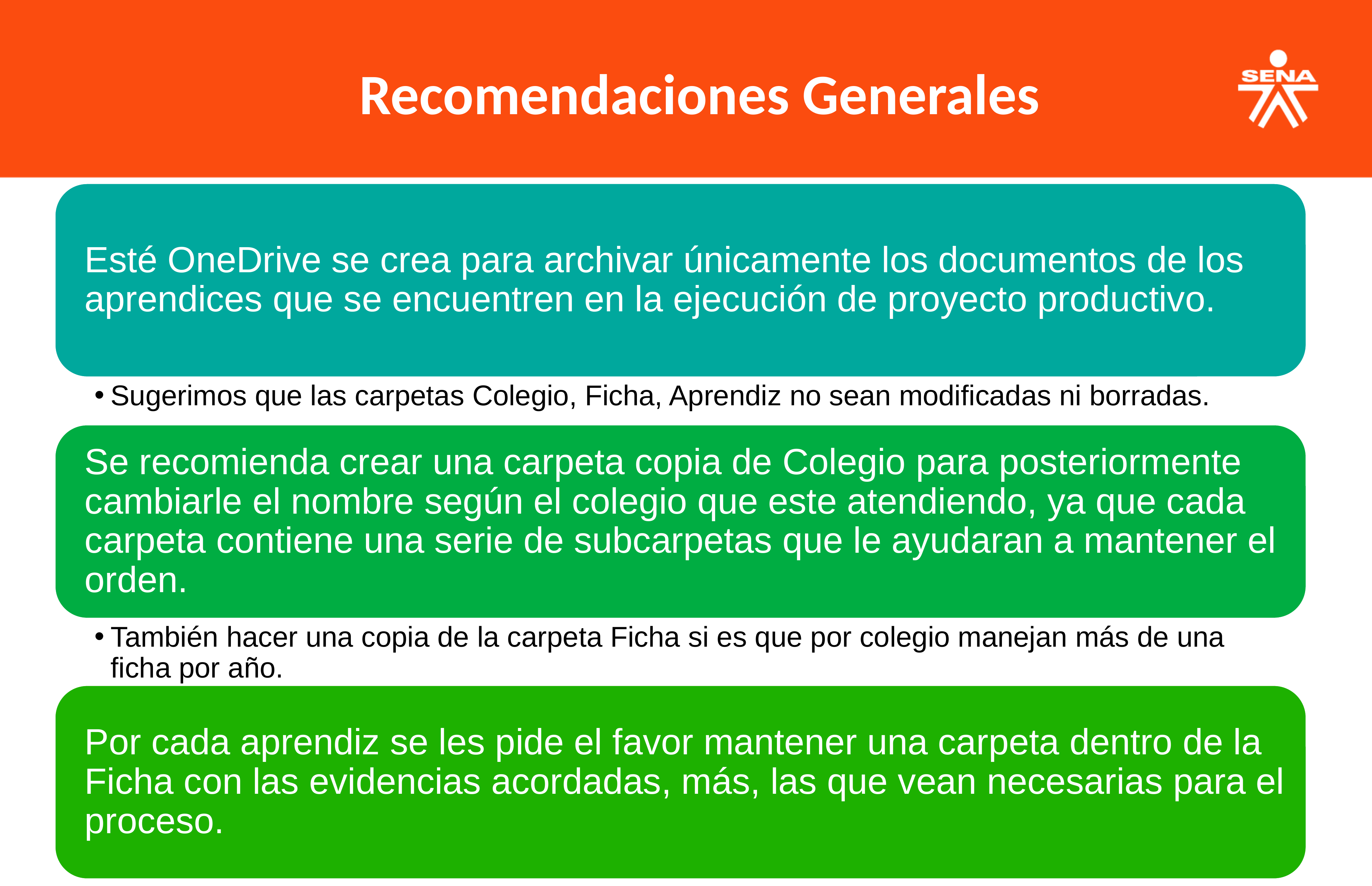

# Recomendaciones Generales
Esté OneDrive se crea para archivar únicamente los documentos de los aprendices que se encuentren en la ejecución de proyecto productivo.
Sugerimos que las carpetas Colegio, Ficha, Aprendiz no sean modificadas ni borradas.
Se recomienda crear una carpeta copia de Colegio para posteriormente cambiarle el nombre según el colegio que este atendiendo, ya que cada carpeta contiene una serie de subcarpetas que le ayudaran a mantener el orden.
También hacer una copia de la carpeta Ficha si es que por colegio manejan más de una ficha por año.
Por cada aprendiz se les pide el favor mantener una carpeta dentro de la Ficha con las evidencias acordadas, más, las que vean necesarias para el proceso.